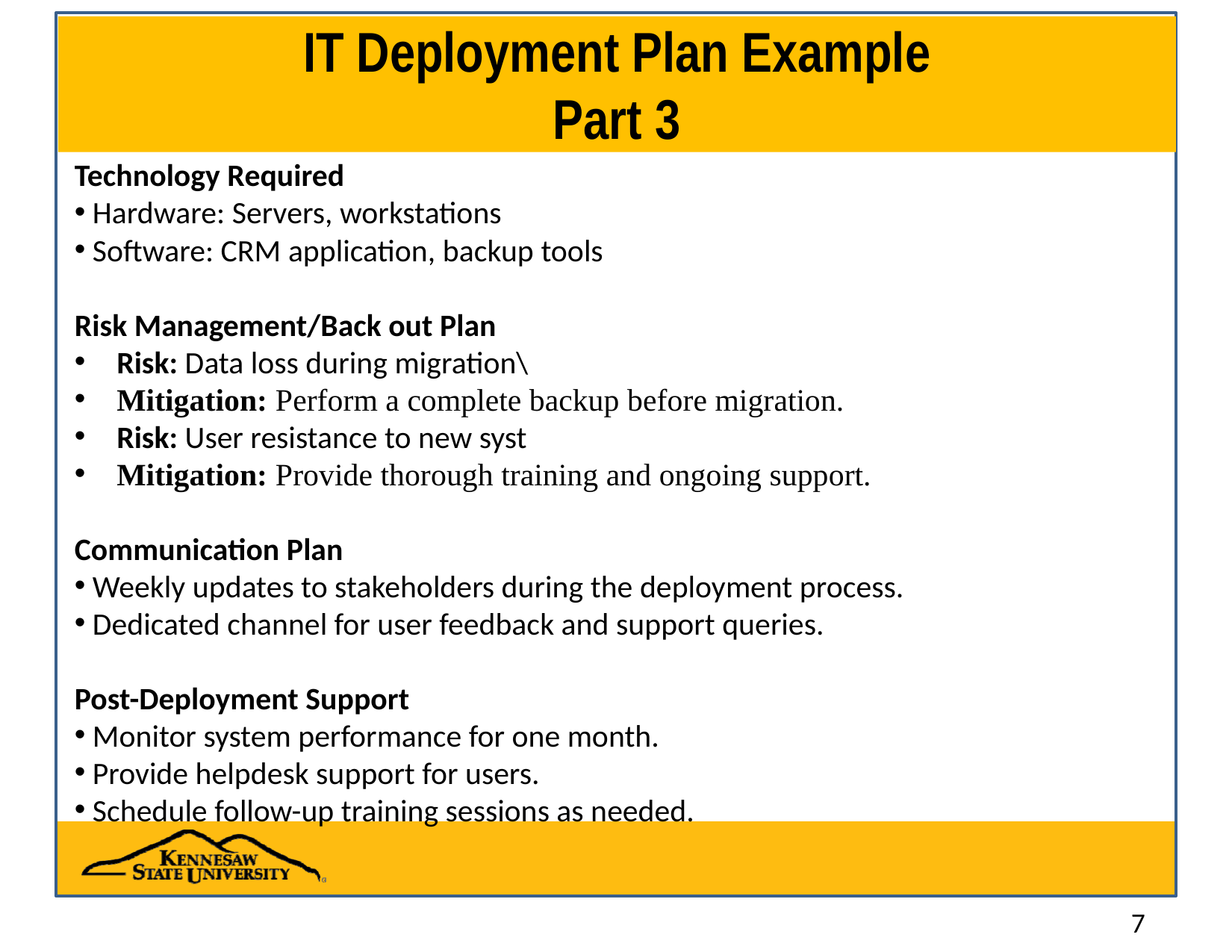

# IT Deployment Plan Example Part 3
Technology Required
 Hardware: Servers, workstations
 Software: CRM application, backup tools

Risk Management/Back out Plan
Risk: Data loss during migration\
Mitigation: Perform a complete backup before migration.
Risk: User resistance to new syst
Mitigation: Provide thorough training and ongoing support.

Communication Plan
 Weekly updates to stakeholders during the deployment process.
 Dedicated channel for user feedback and support queries.

Post-Deployment Support
 Monitor system performance for one month.
 Provide helpdesk support for users.
 Schedule follow-up training sessions as needed.